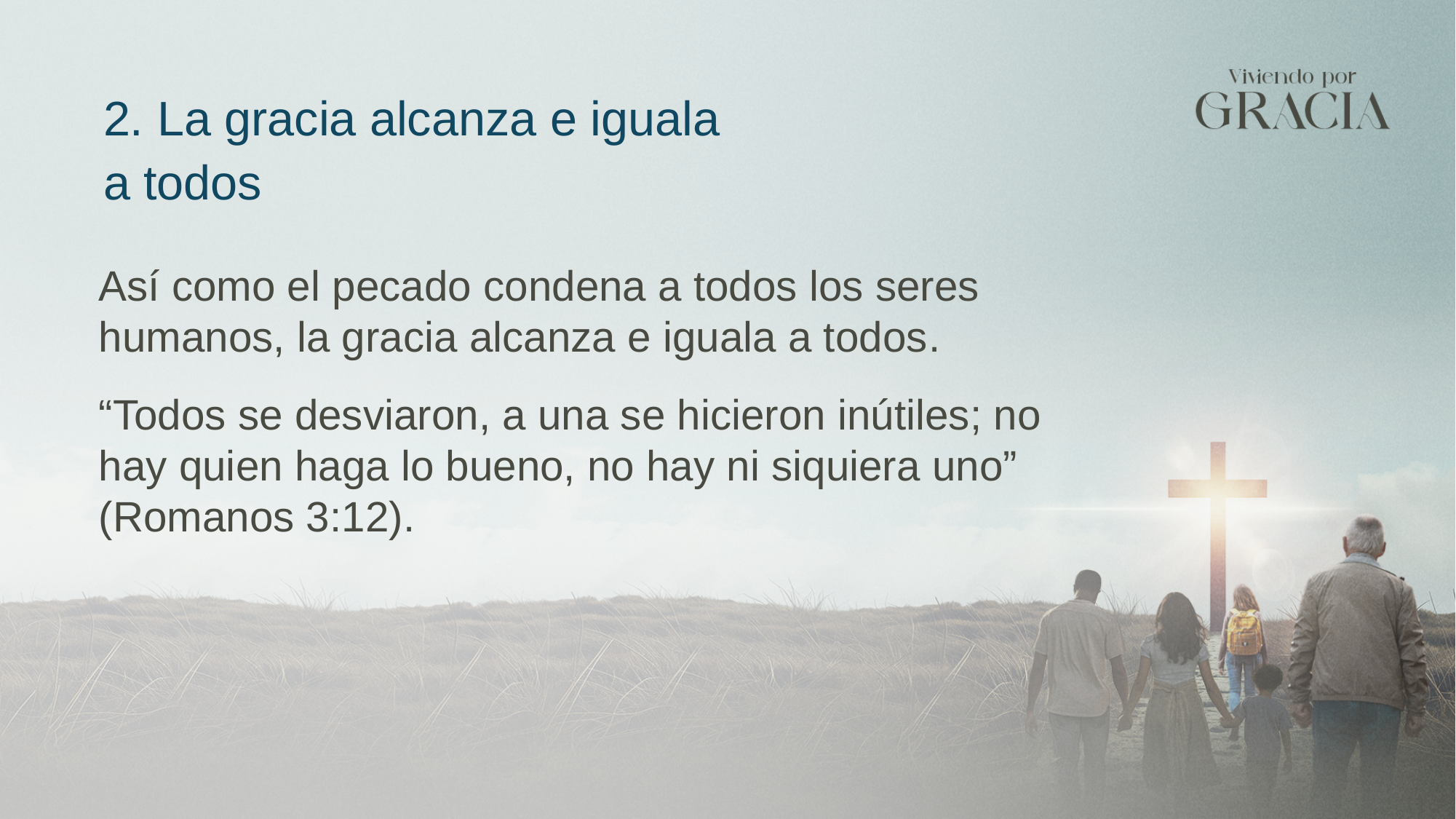

2. La gracia alcanza e iguala a todos
Así como el pecado condena a todos los seres humanos, la gracia alcanza e iguala a todos.
“Todos se desviaron, a una se hicieron inútiles; no hay quien haga lo bueno, no hay ni siquiera uno” (Romanos 3:12).